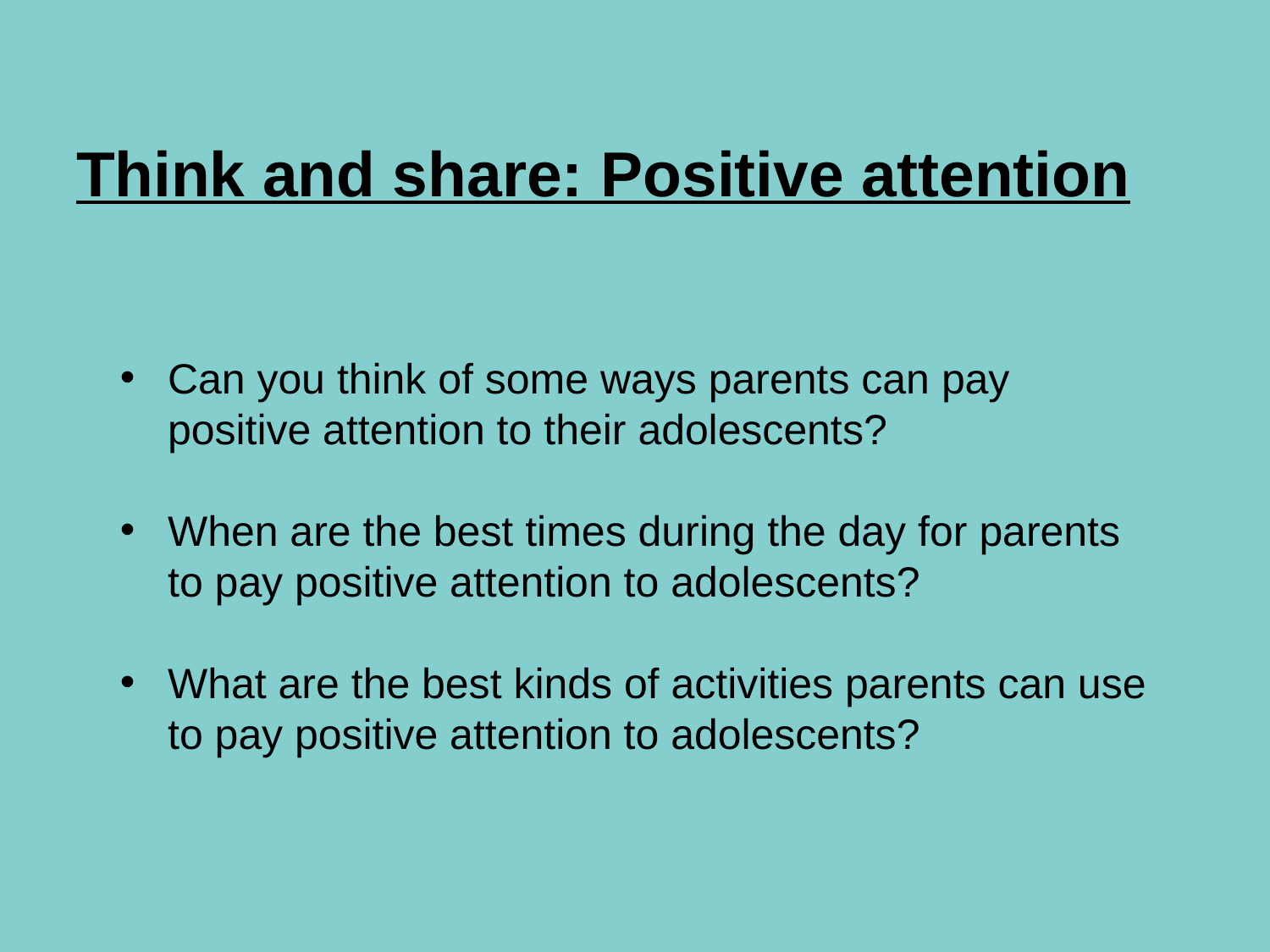

# Think and share: Positive attention
Can you think of some ways parents can pay positive attention to their adolescents?

When are the best times during the day for parents to pay positive attention to adolescents?

What are the best kinds of activities parents can use to pay positive attention to adolescents?